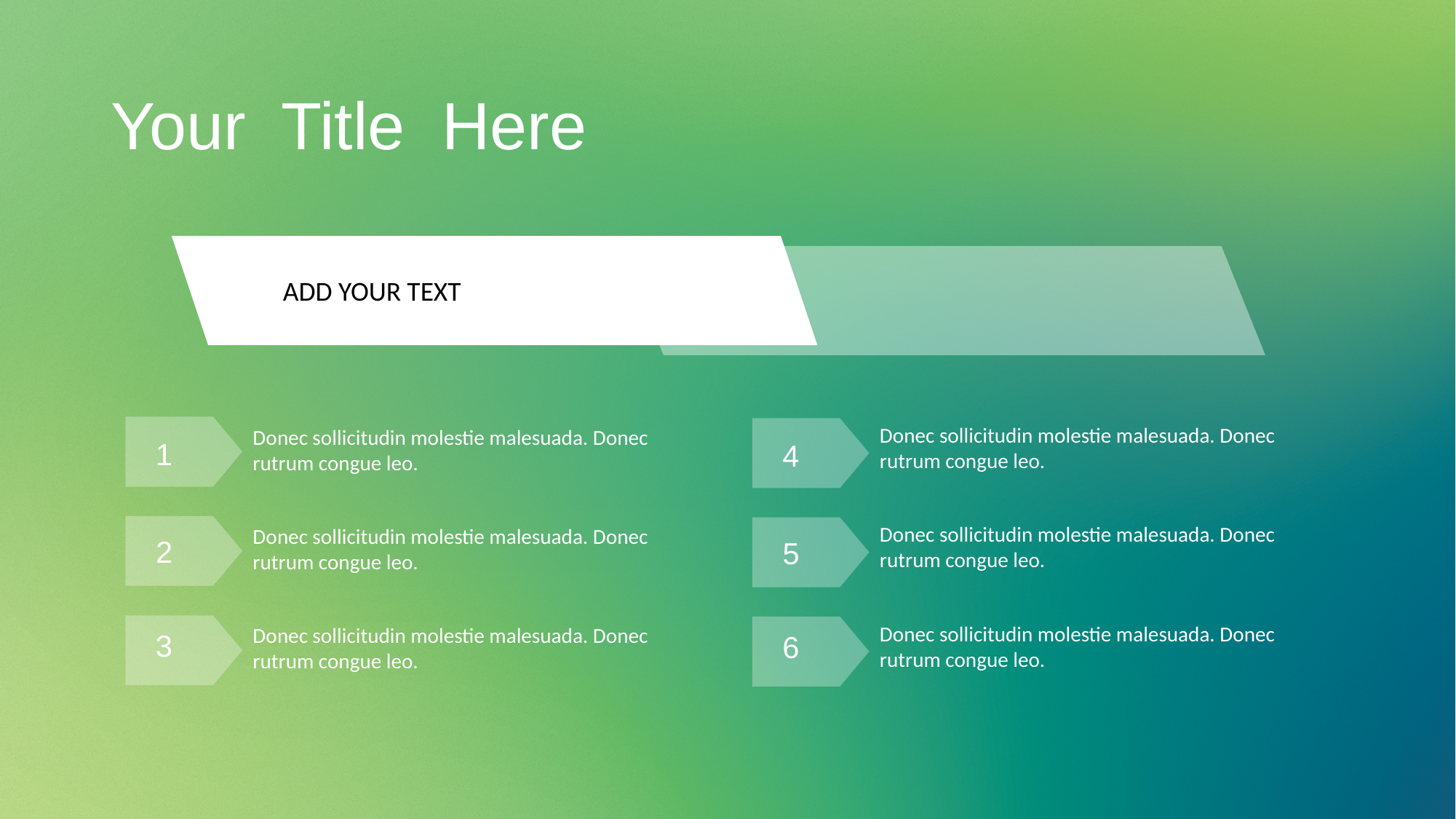

Your  Title  Here

ADD YOUR TEXT
Donec sollicitudin molestie malesuada. Donec rutrum congue leo.

Donec sollicitudin molestie malesuada. Donec rutrum congue leo.

1
4
Donec sollicitudin molestie malesuada. Donec rutrum congue leo.

Donec sollicitudin molestie malesuada. Donec rutrum congue leo.
2
5
Donec sollicitudin molestie malesuada. Donec rutrum congue leo.

Donec sollicitudin molestie malesuada. Donec rutrum congue leo.
3
6